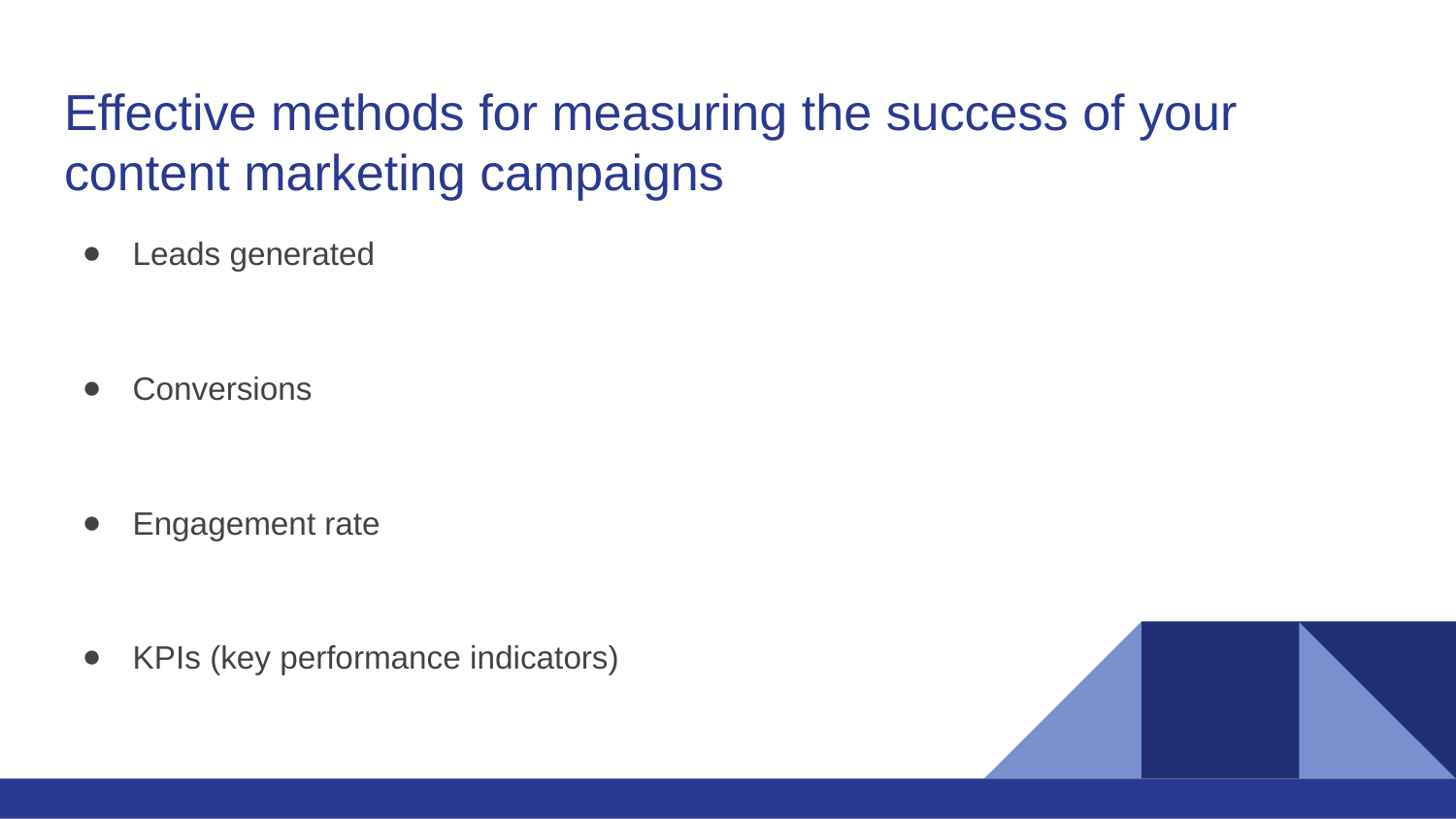

# Effective methods for measuring the success of your content marketing campaigns
Leads generated

Conversions

Engagement rate

KPIs (key performance indicators)